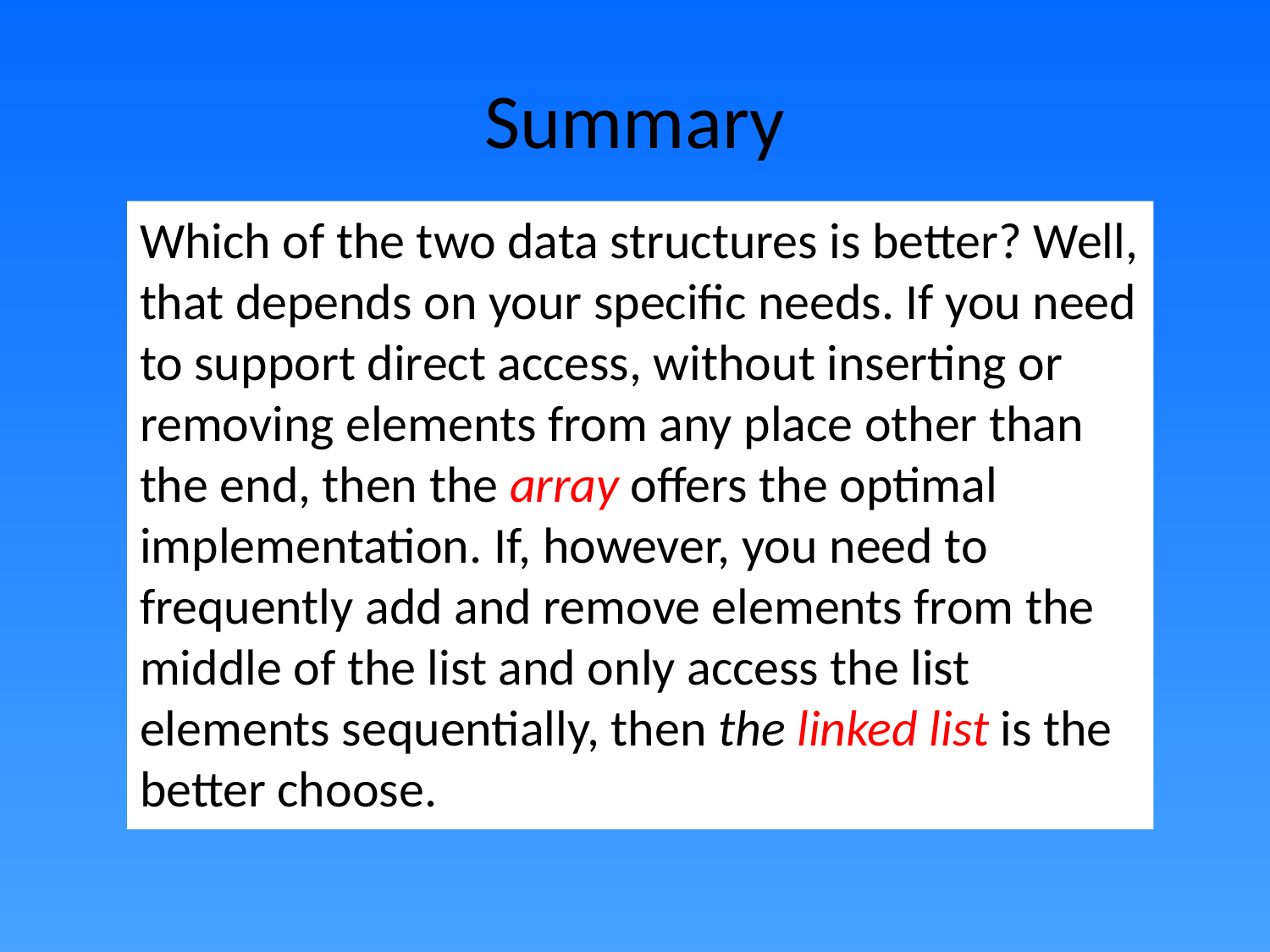

# Summary
Which of the two data structures is better? Well, that depends on your specific needs. If you need to support direct access, without inserting or removing elements from any place other than the end, then the array offers the optimal implementation. If, however, you need to frequently add and remove elements from the middle of the list and only access the list elements sequentially, then the linked list is the better choose.